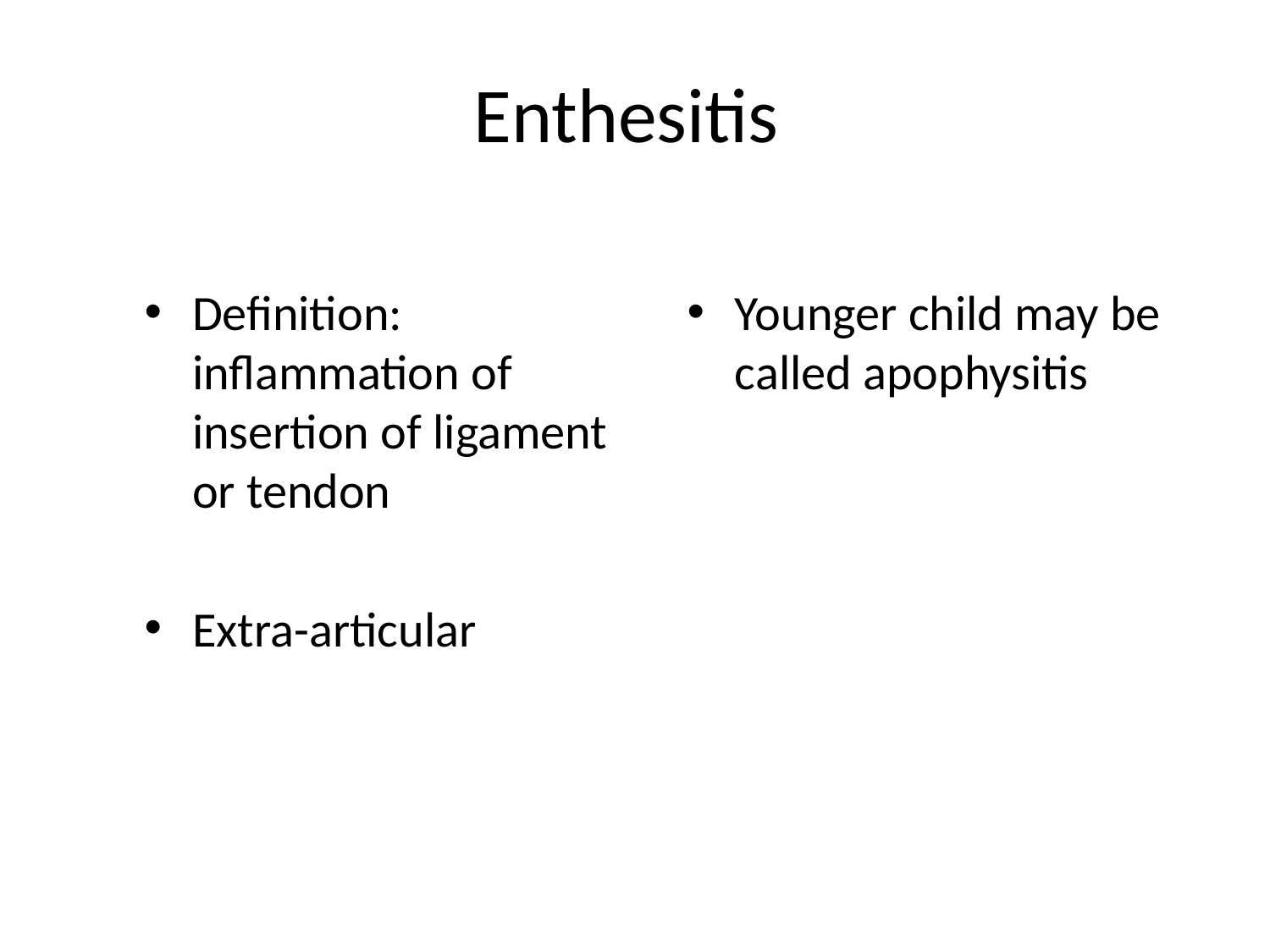

# Enthesitis
Definition:  inflammation of insertion of ligament or tendon

Extra-articular
Younger child may be called apophysitis